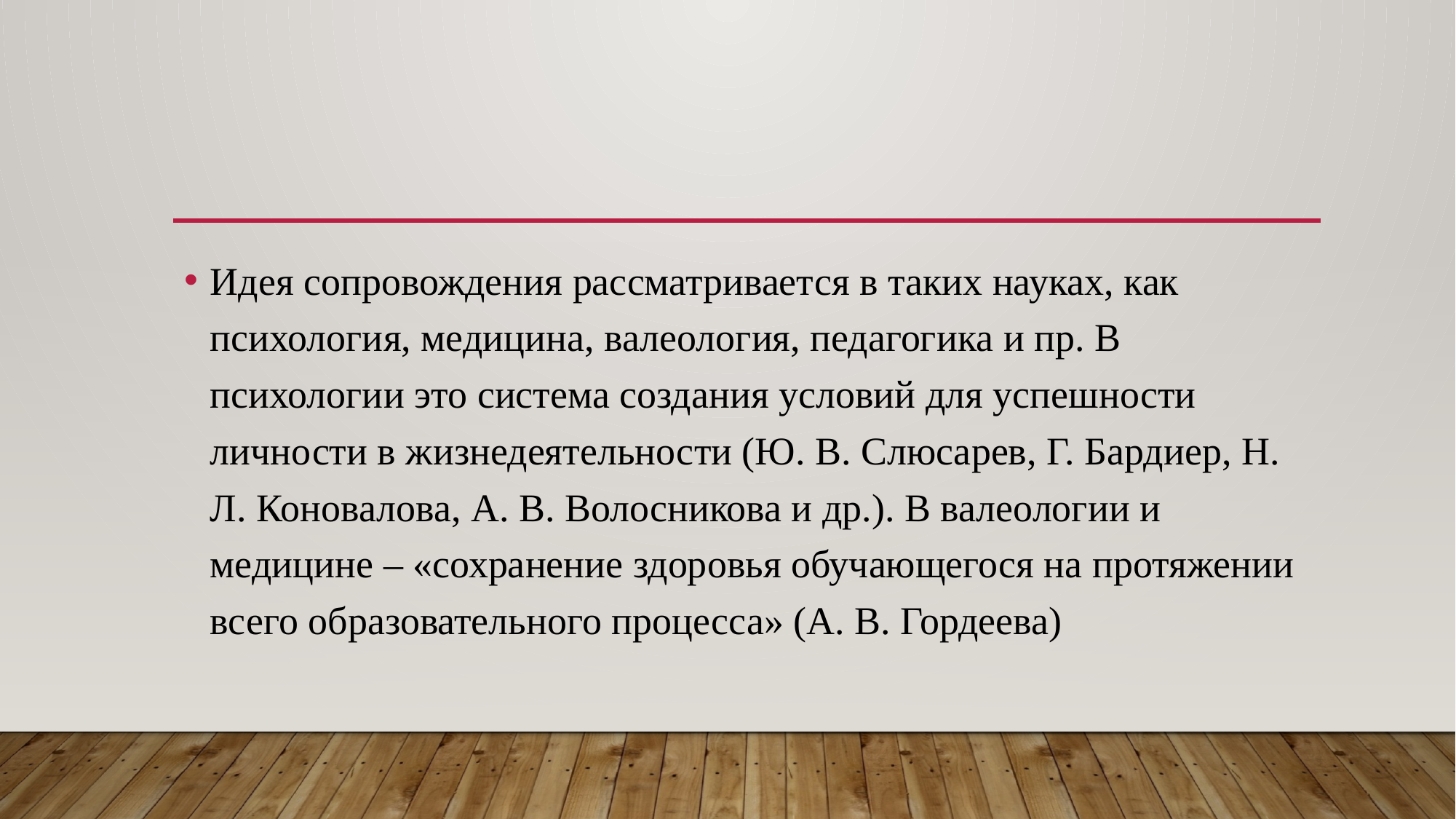

Идея сопровождения рассматривается в таких науках, как психология, медицина, валеология, педагогика и пр. В психологии это система создания условий для успешности личности в жизнедеятельности (Ю. В. Слюсарев, Г. Бардиер, Н. Л. Коновалова, А. В. Волосникова и др.). В валеологии и медицине – «сохранение здоровья обучающегося на протяжении всего образовательного процесса» (А. В. Гордеева)